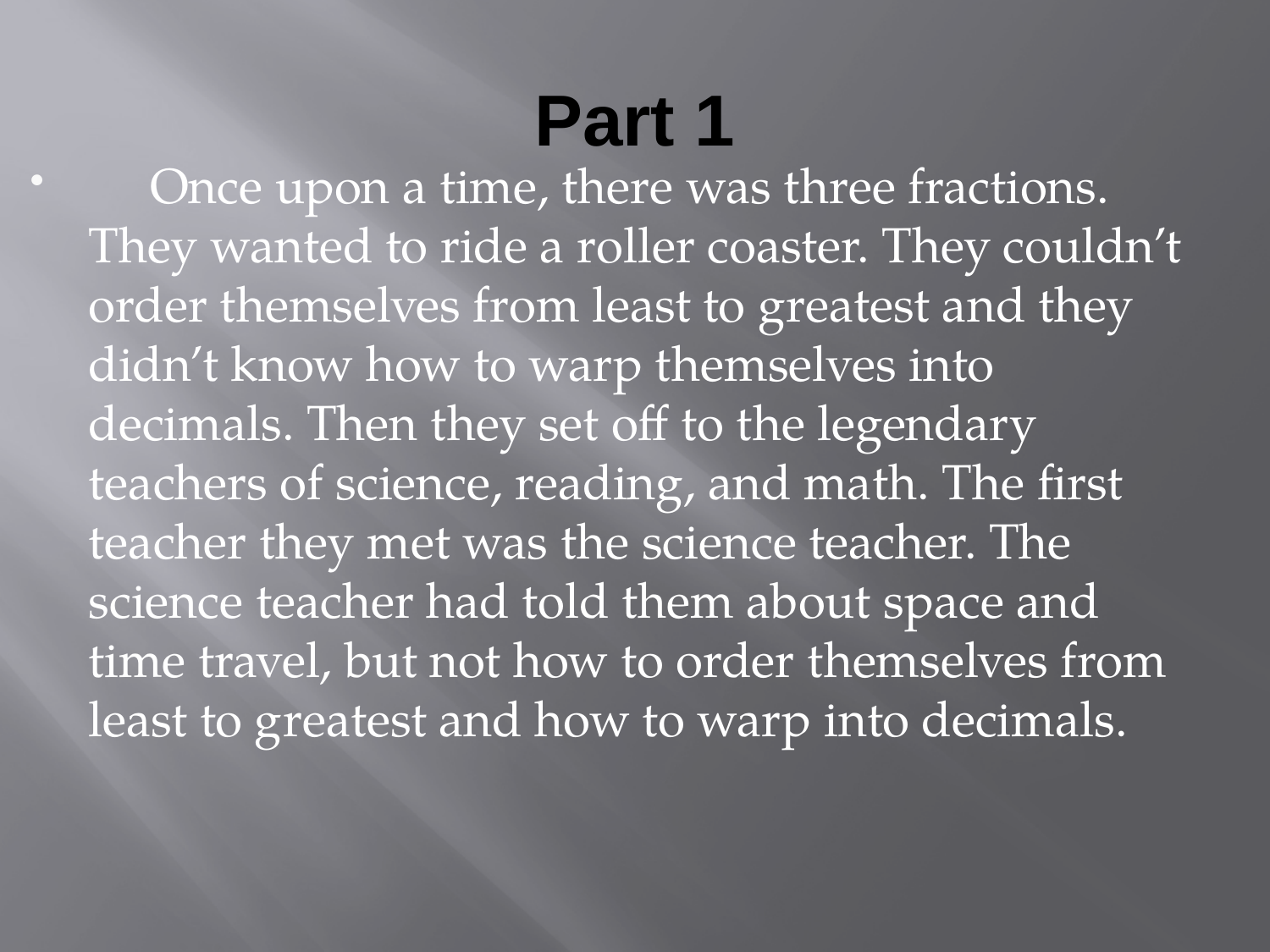

# Part 1
     Once upon a time, there was three fractions. They wanted to ride a roller coaster. They couldn’t order themselves from least to greatest and they didn’t know how to warp themselves into decimals. Then they set off to the legendary teachers of science, reading, and math. The first teacher they met was the science teacher. The science teacher had told them about space and time travel, but not how to order themselves from least to greatest and how to warp into decimals.